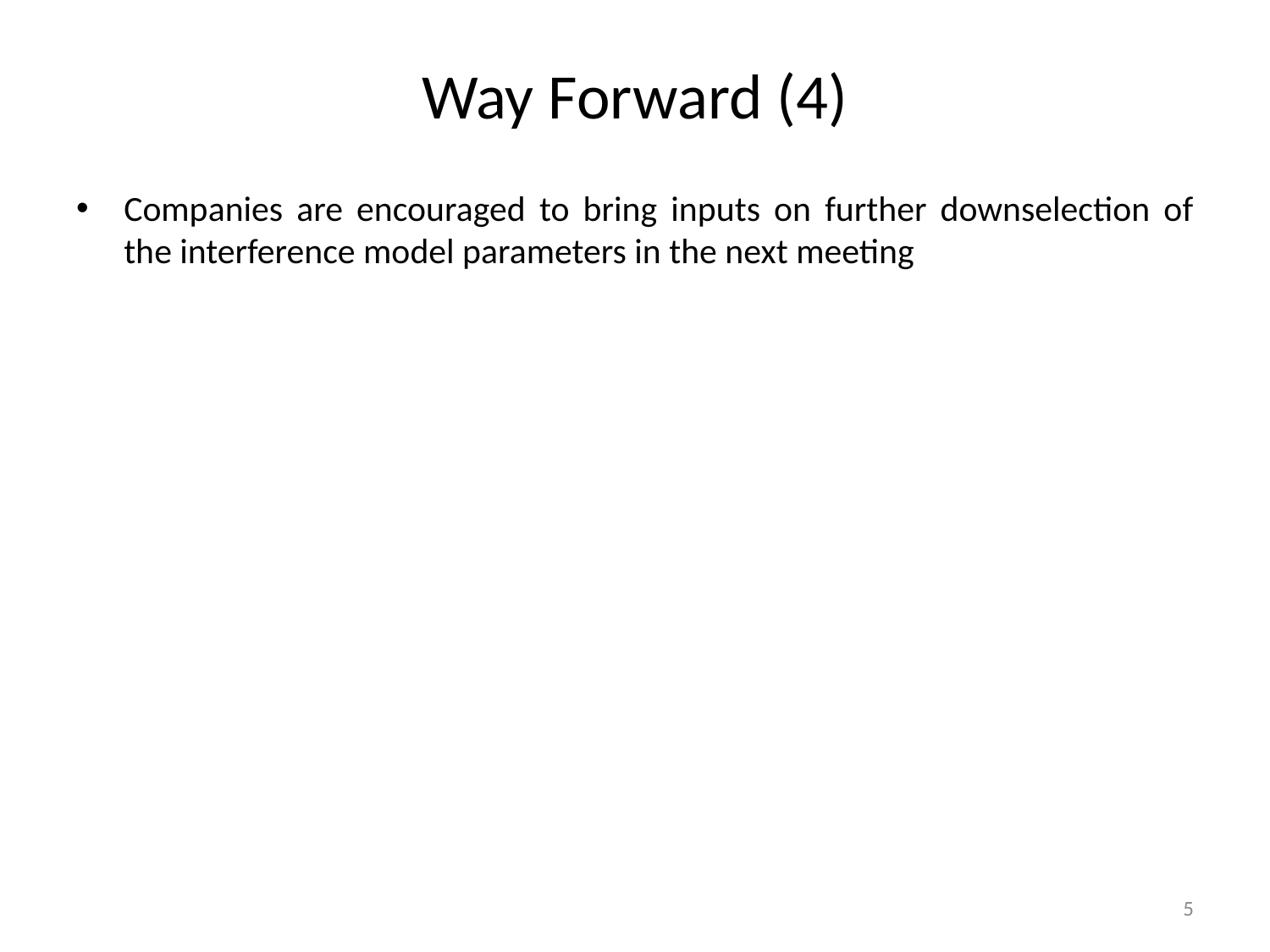

# Way Forward (4)
Companies are encouraged to bring inputs on further downselection of the interference model parameters in the next meeting

5